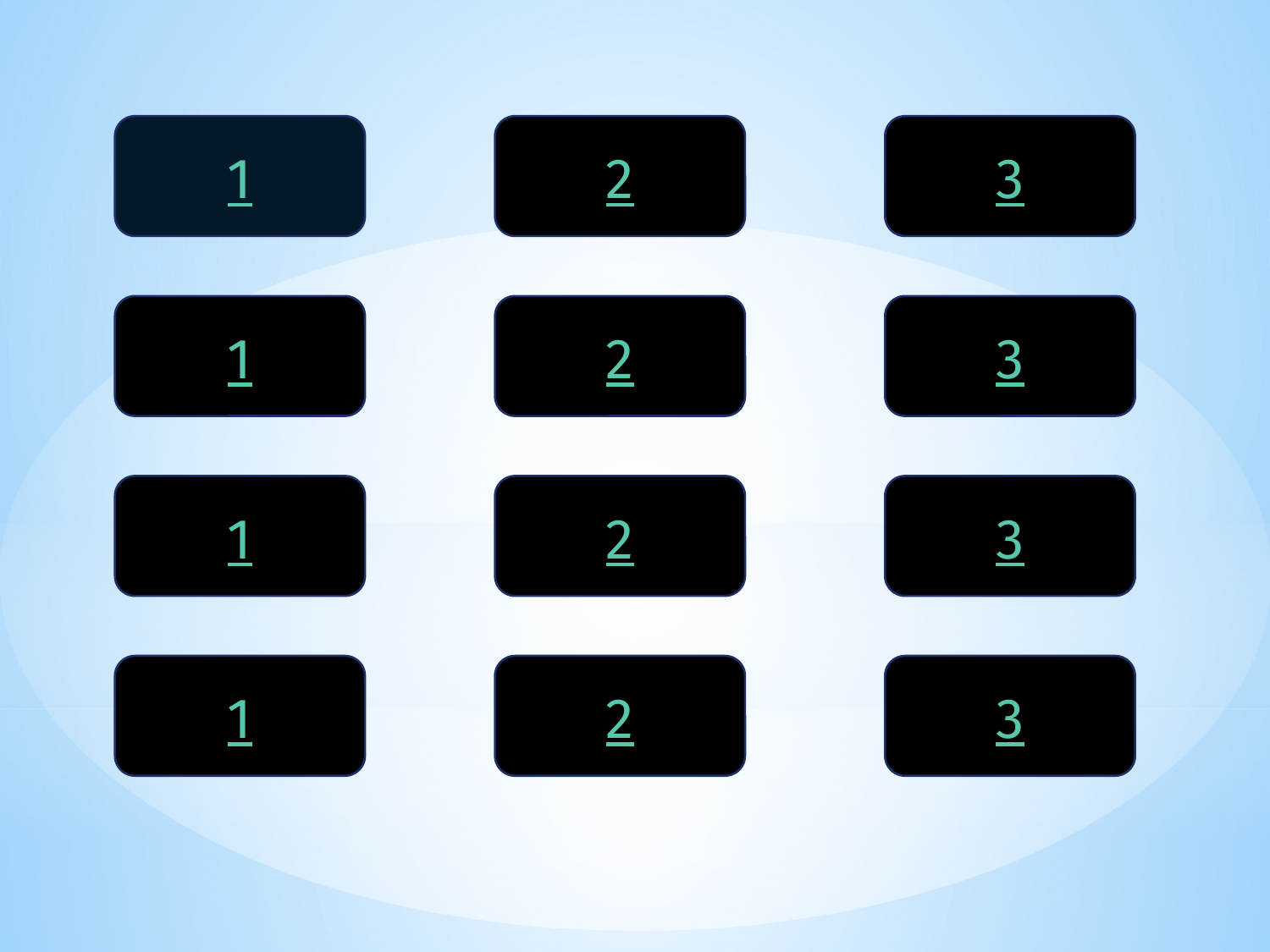

1
2
3

1
2
3

1
2
3

1
2
3